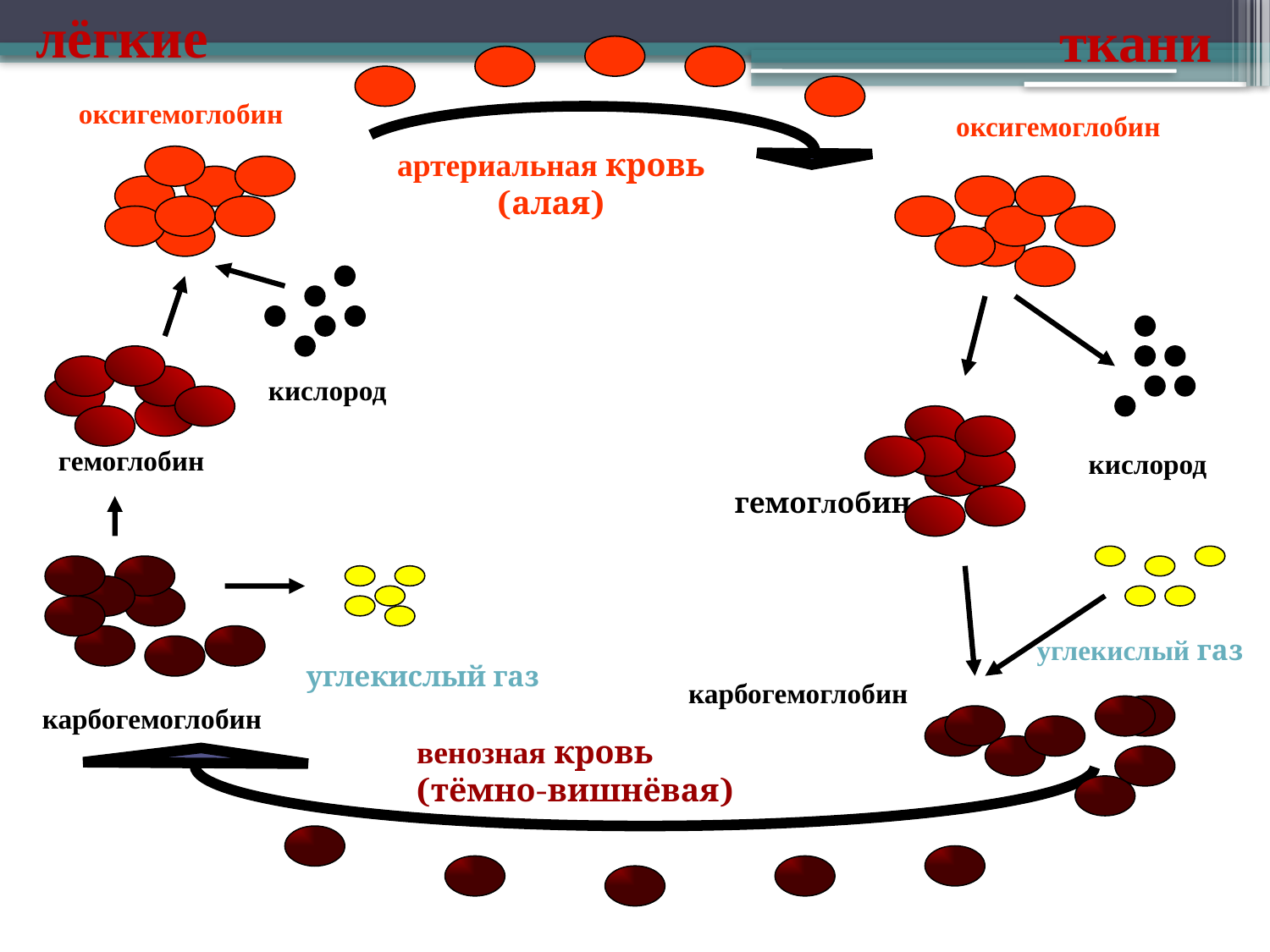

ткани
лёгкие

оксигемоглобин
оксигемоглобин

артериальная кровь
(алая)

кислород

гемоглобин

кислород

гемоглобин

углекислый газ

углекислый газ
карбогемоглобин
карбогемоглобин

венозная кровь
(тёмно-вишнёвая)